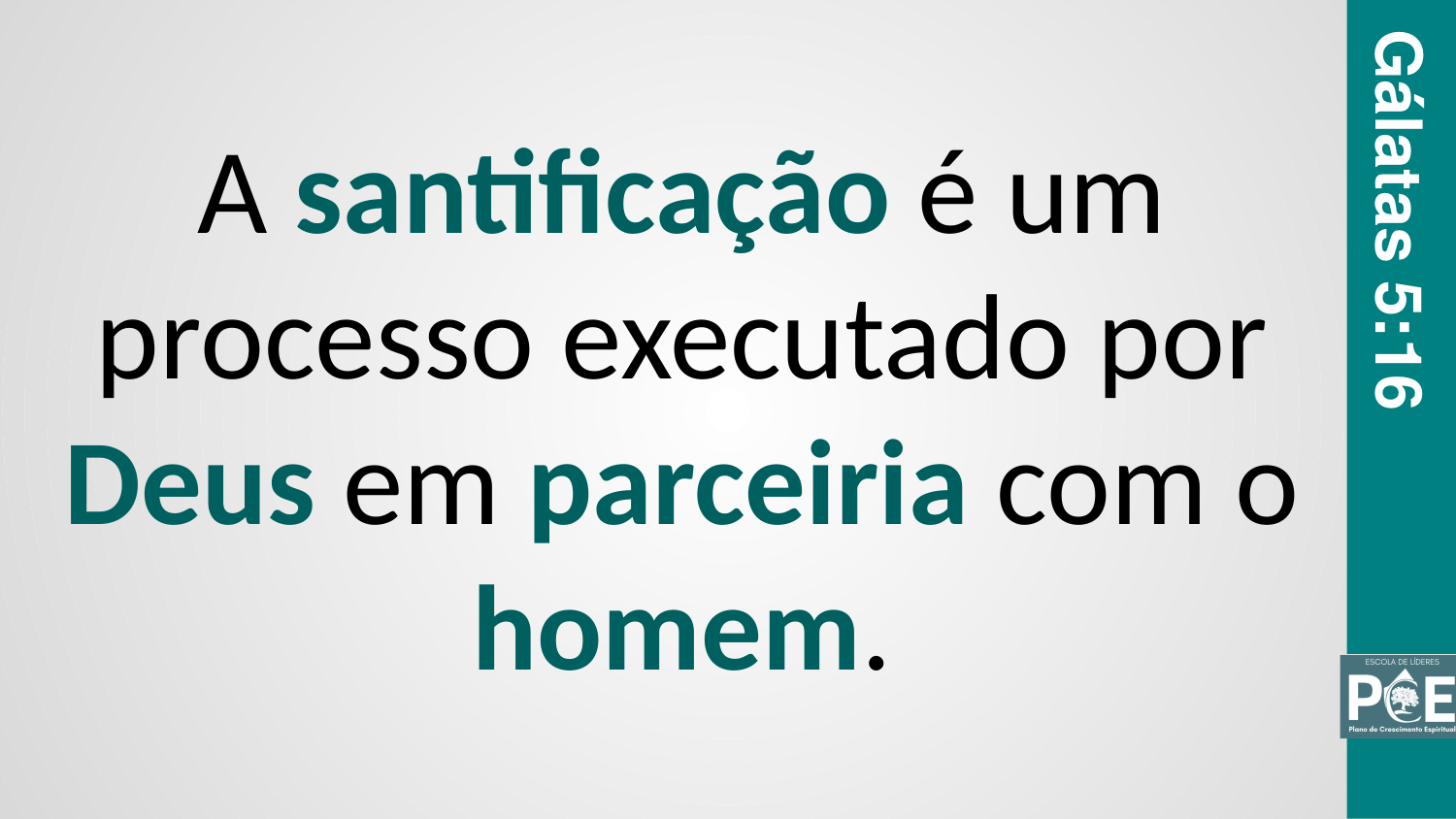

A santificação é um processo executado por Deus em parceiria com o homem.
Gálatas 5:16